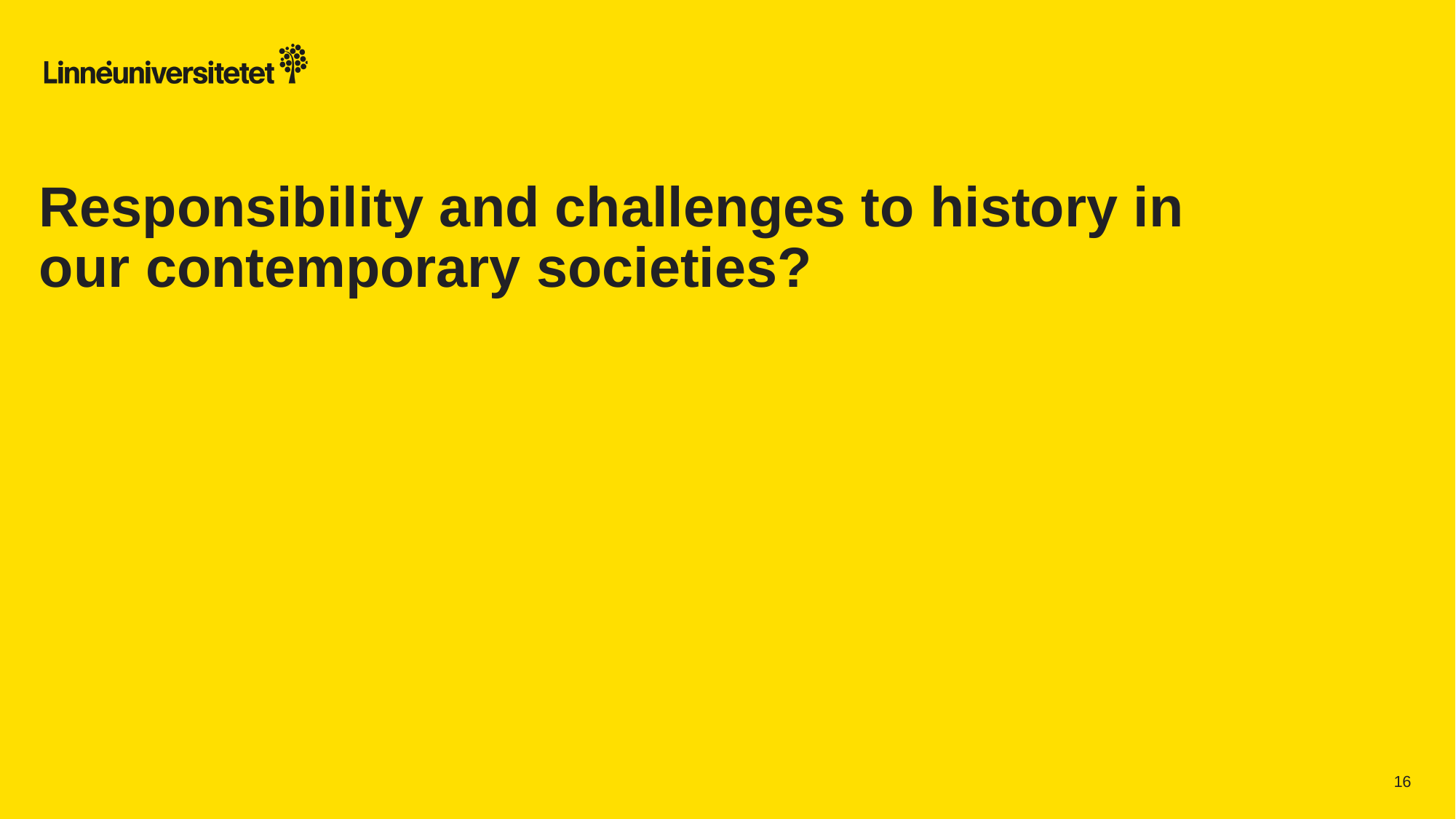

# Responsibility and challenges to history in our contemporary societies?
16